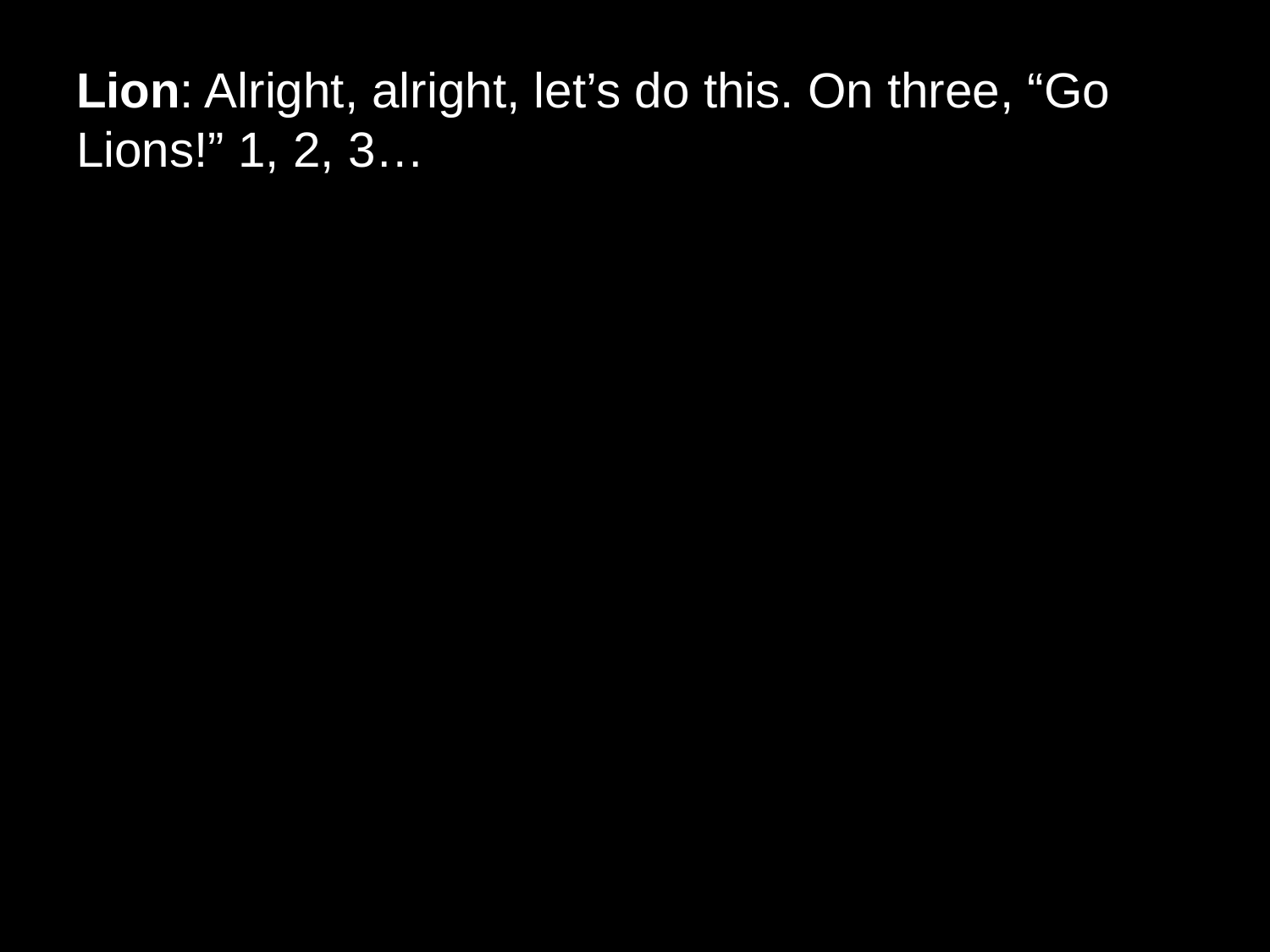

# Lion: Alright, alright, let’s do this. On three, “Go Lions!” 1, 2, 3…